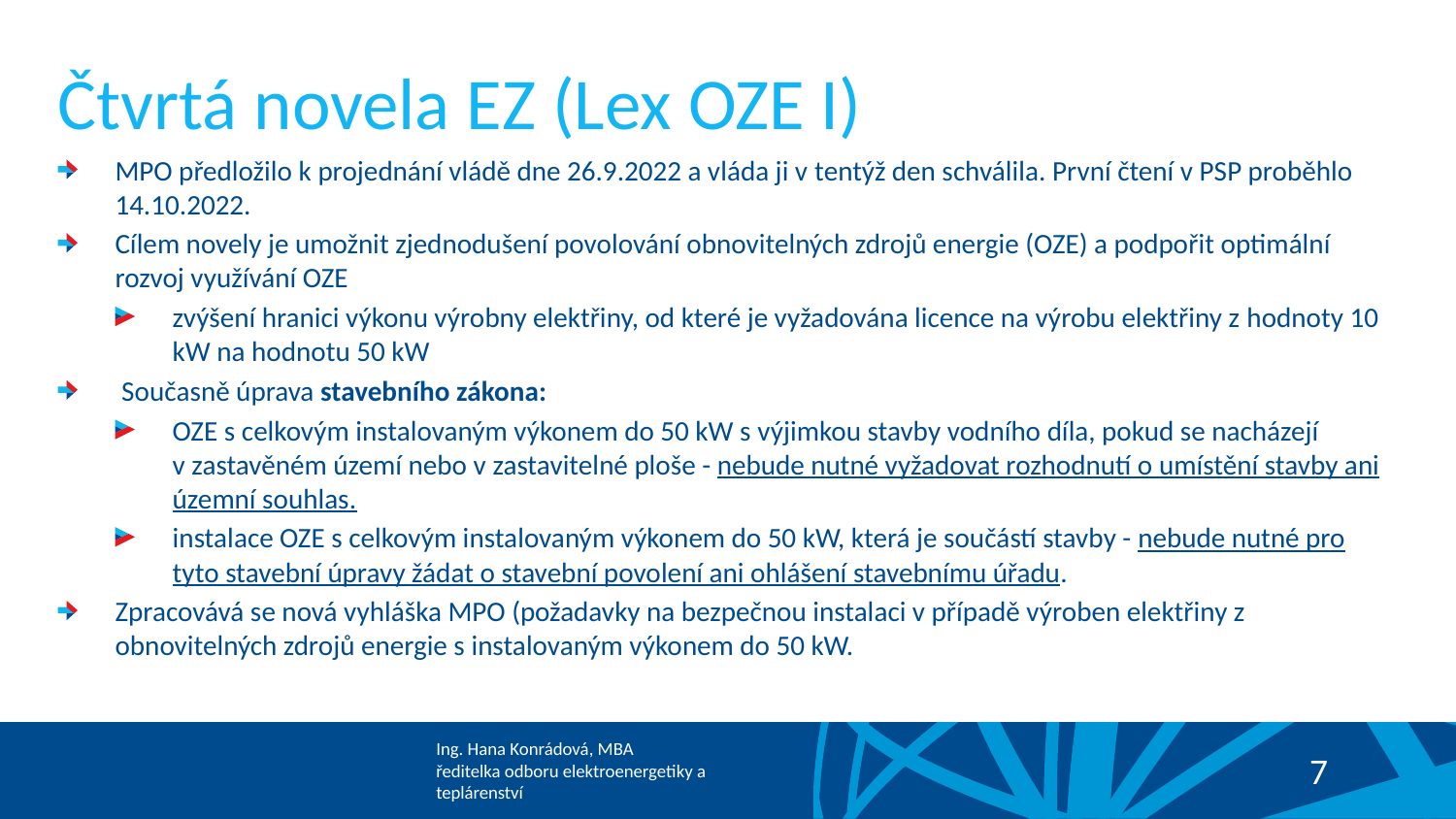

# Čtvrtá novela EZ (Lex OZE I)
MPO předložilo k projednání vládě dne 26.9.2022 a vláda ji v tentýž den schválila. První čtení v PSP proběhlo 14.10.2022.
Cílem novely je umožnit zjednodušení povolování obnovitelných zdrojů energie (OZE) a podpořit optimální rozvoj využívání OZE
zvýšení hranici výkonu výrobny elektřiny, od které je vyžadována licence na výrobu elektřiny z hodnoty 10 kW na hodnotu 50 kW
 Současně úprava stavebního zákona:
OZE s celkovým instalovaným výkonem do 50 kW s výjimkou stavby vodního díla, pokud se nacházejí v zastavěném území nebo v zastavitelné ploše - nebude nutné vyžadovat rozhodnutí o umístění stavby ani územní souhlas.
instalace OZE s celkovým instalovaným výkonem do 50 kW, která je součástí stavby - nebude nutné pro tyto stavební úpravy žádat o stavební povolení ani ohlášení stavebnímu úřadu.
Zpracovává se nová vyhláška MPO (požadavky na bezpečnou instalaci v případě výroben elektřiny z obnovitelných zdrojů energie s instalovaným výkonem do 50 kW.